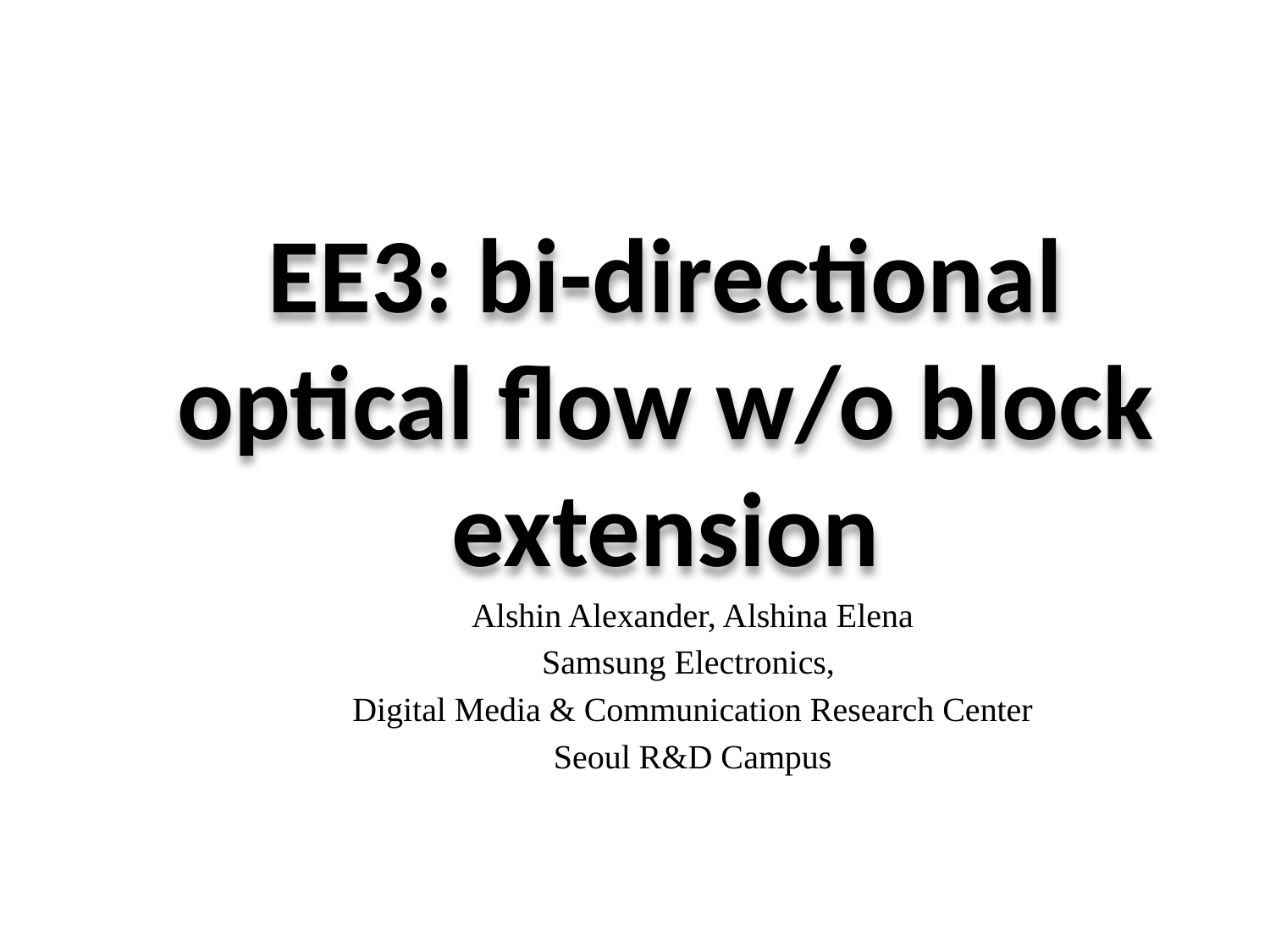

EE3: bi-directional optical flow w/o block extension

Alshin Alexander, Alshina Elena
Samsung Electronics,
Digital Media & Communication Research Center
Seoul R&D Campus